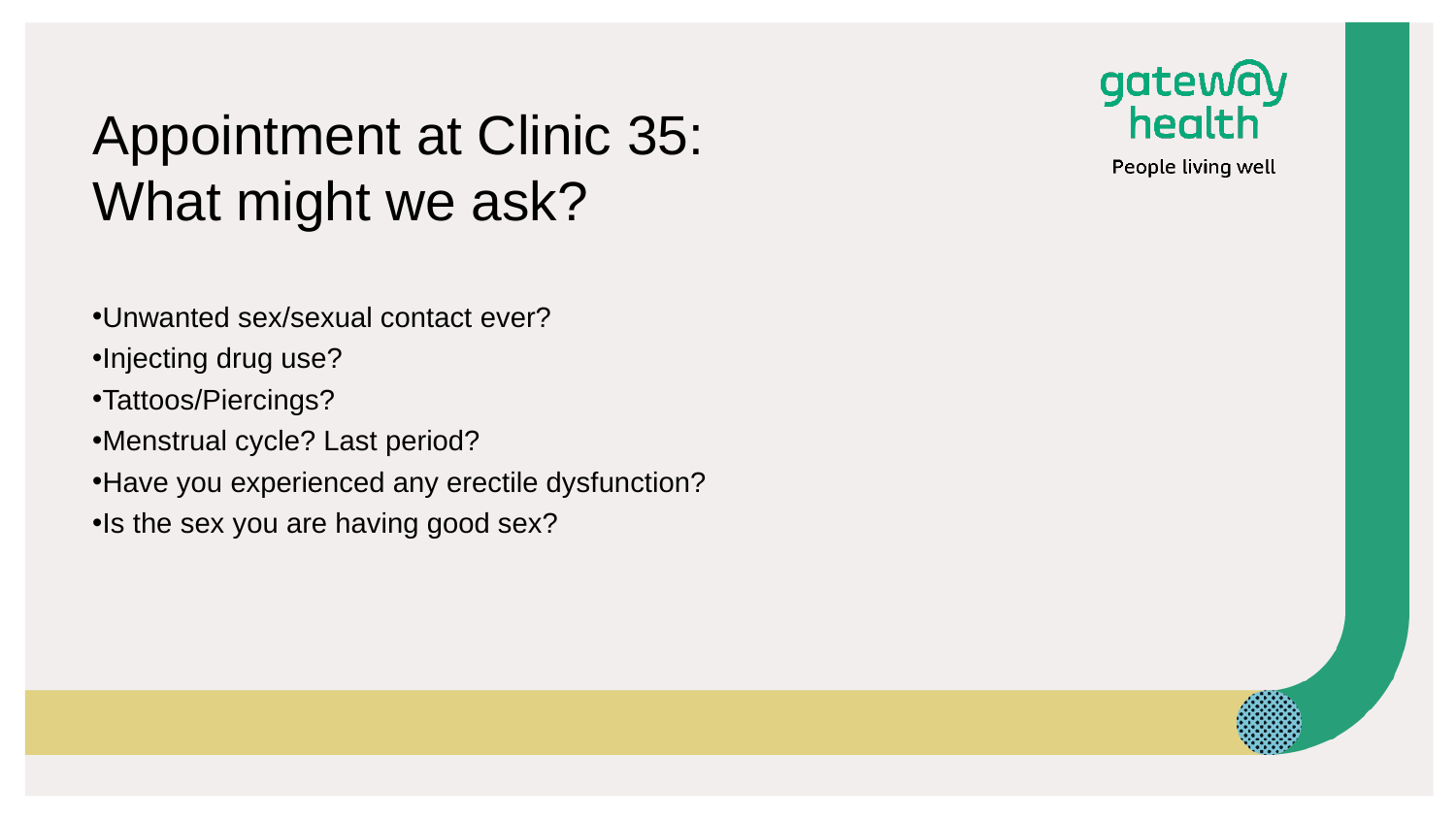

# Appointment at Clinic 35: What might we ask?
Unwanted sex/sexual contact ever?
Injecting drug use?
Tattoos/Piercings?
Menstrual cycle? Last period?
Have you experienced any erectile dysfunction?
Is the sex you are having good sex?